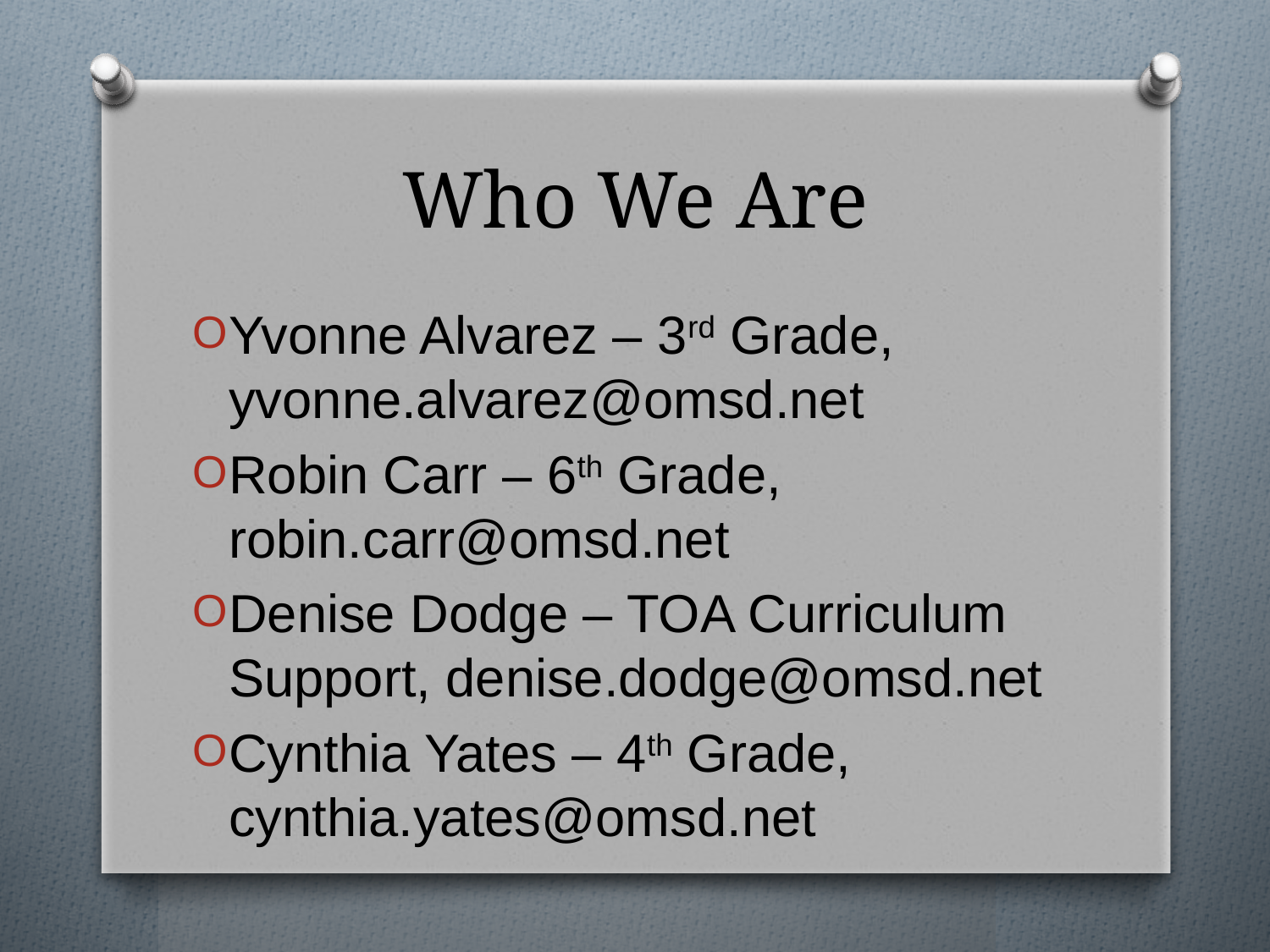

# Who We Are
Yvonne Alvarez – 3rd Grade, yvonne.alvarez@omsd.net
Robin Carr – 6th Grade, robin.carr@omsd.net
Denise Dodge – TOA Curriculum Support, denise.dodge@omsd.net
Cynthia Yates – 4th Grade, cynthia.yates@omsd.net